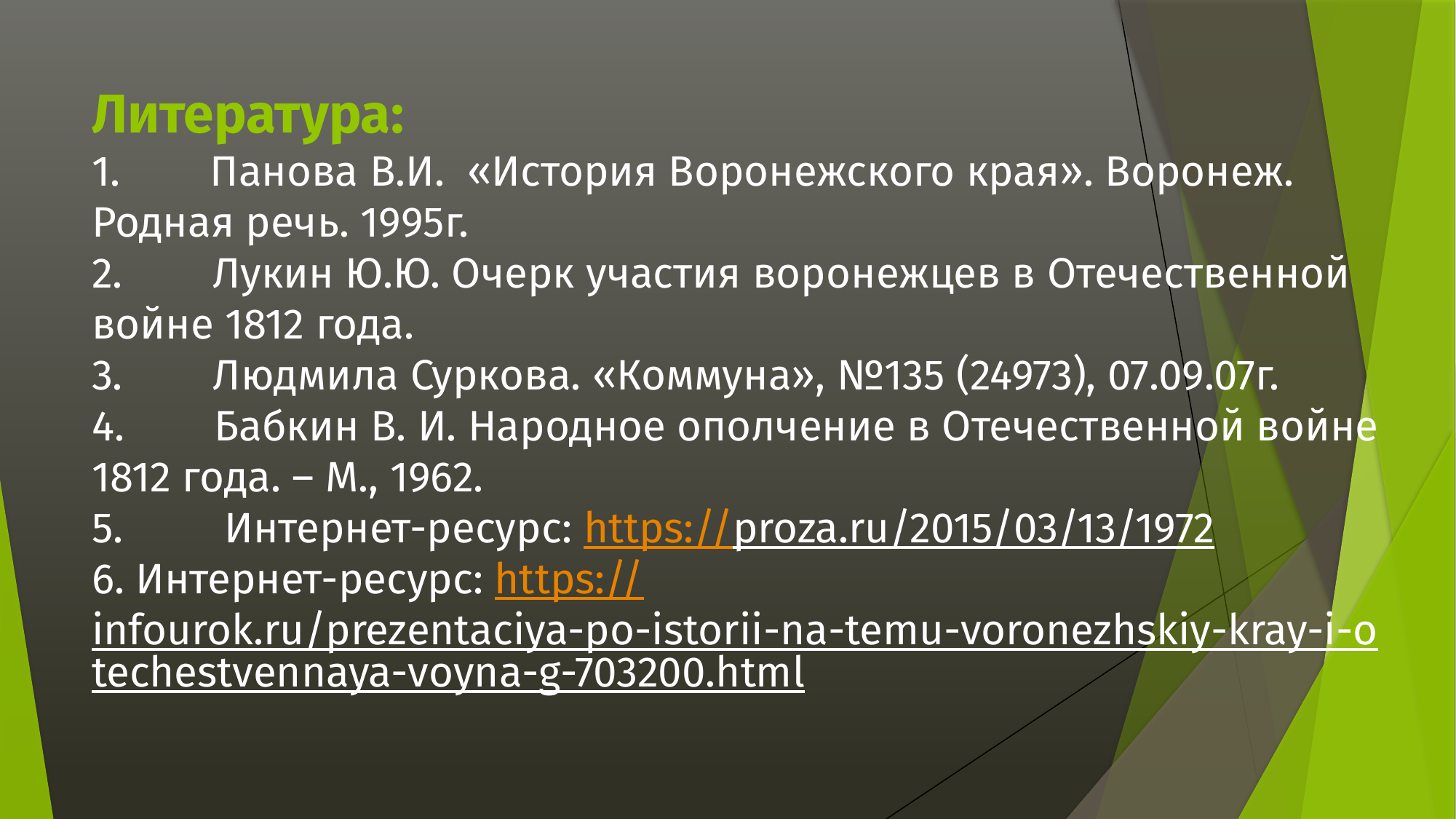

# Литература: 1.        Панова В.И.  «История Воронежского края». Воронеж. Родная речь. 1995г. 2.        Лукин Ю.Ю. Очерк участия воронежцев в Отечественной войне 1812 года. 3.        Людмила Суркова. «Коммуна», №135 (24973), 07.09.07г. 4.        Бабкин В. И. Народное ополчение в Отечественной войне 1812 года. – М., 1962. 5.         Интернет-ресурс: https://proza.ru/2015/03/13/1972 6. Интернет-ресурс: https://infourok.ru/prezentaciya-po-istorii-na-temu-voronezhskiy-kray-i-otechestvennaya-voyna-g-703200.html